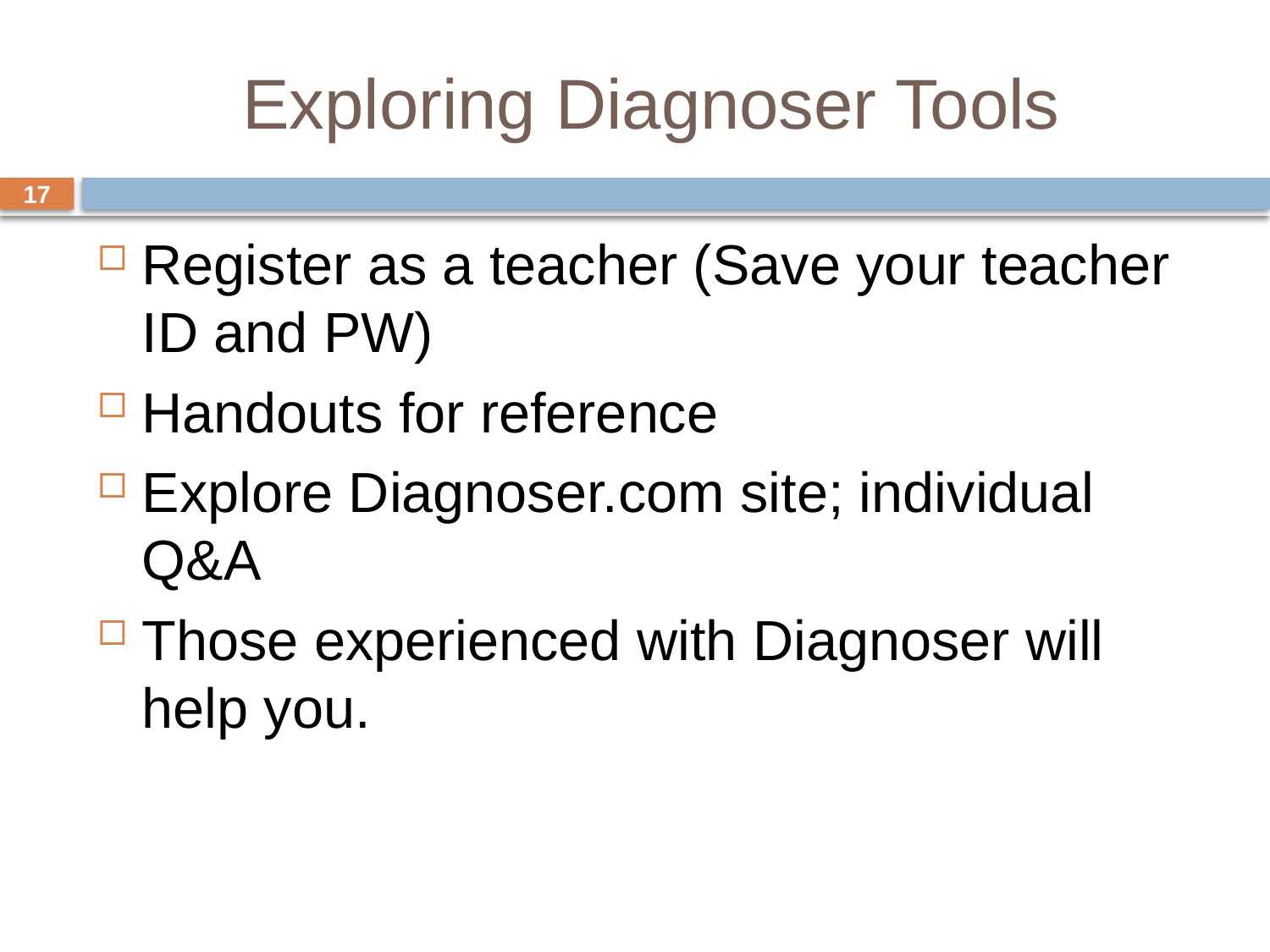

# Exploring Diagnoser Tools
17
Register as a teacher (Save your teacher ID and PW)
Handouts for reference
Explore Diagnoser.com site; individual Q&A
Those experienced with Diagnoser will help you.